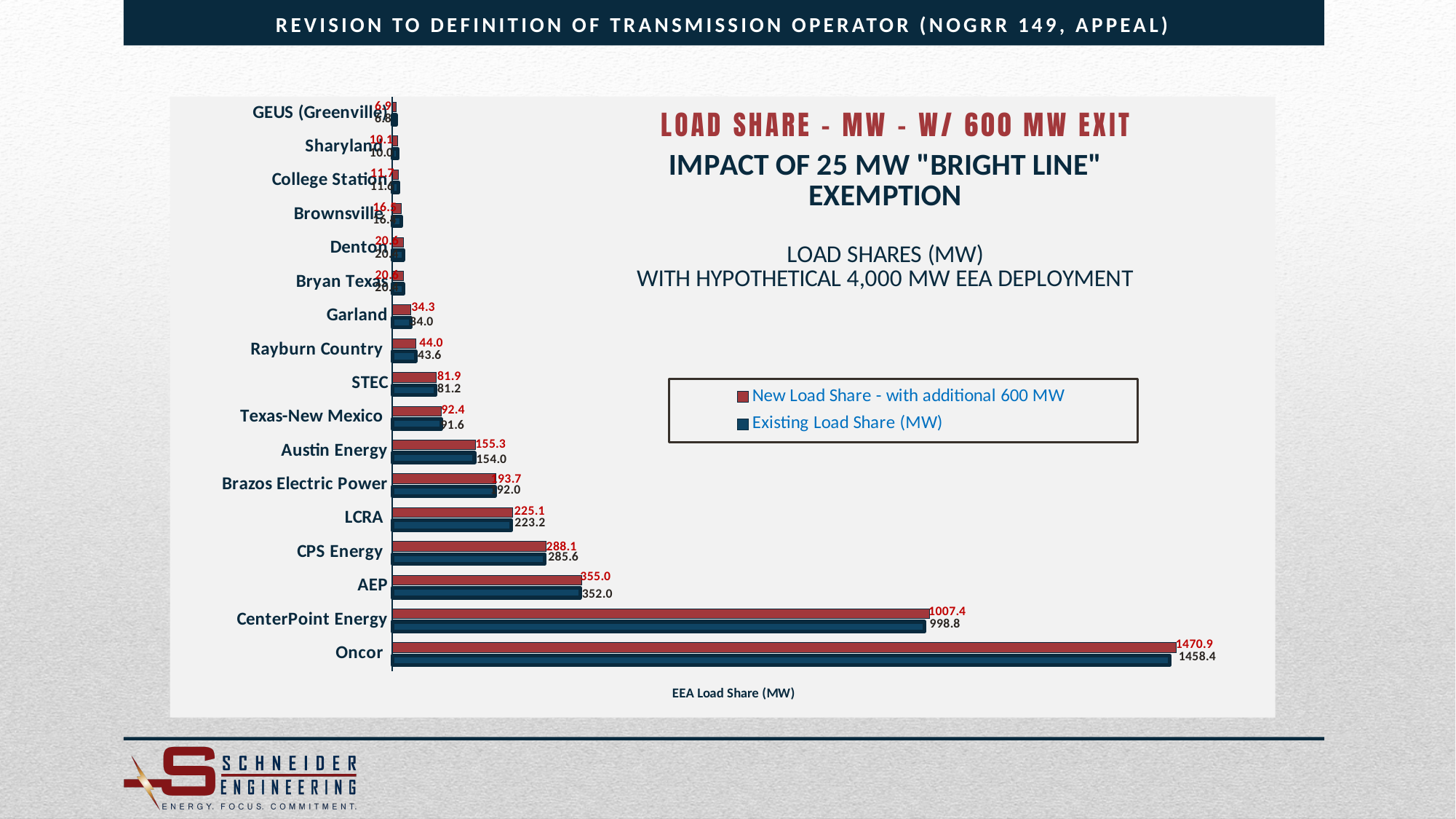

Revision to Definition of Transmission Operator (NOGRR 149, Appeal)

### Chart

| Category |  |  |
|---|---|---|
| Oncor  | 1458.3999999999999 | 1470.939443704054 |
| CenterPoint Energy | 998.8000000000001 | 1007.3877649284209 |
| AEP | 352.0 | 355.02652508490604 |
| CPS Energy  | 285.6 | 288.0556123984352 |
| LCRA  | 223.20000000000002 | 225.1190920424745 |
| Brazos Electric Power | 192.0 | 193.65083186449425 |
|  Austin Energy | 154.0 | 155.32410472464642 |
| Texas-New Mexico  | 91.6 | 92.38758436868578 |
| STEC | 81.19999999999999 | 81.898164309359 |
| Rayburn Country  | 43.6 | 43.974876402562224 |
| Garland | 34.0 | 34.29233480933752 |
| Bryan Texas | 20.400000000000002 | 20.575400885602512 |
| Denton | 20.400000000000002 | 20.575400885602512 |
| Brownsville  | 16.4 | 16.541008555092212 |
| College Station | 11.6 | 11.69973775847986 |
| Sharyland  | 10.0 | 10.085980826275742 |
| GEUS (Greenville) | 6.800000000000001 | 6.858466961867504 |
LOAD SHARE - MW - W/ 600 MW EXIT